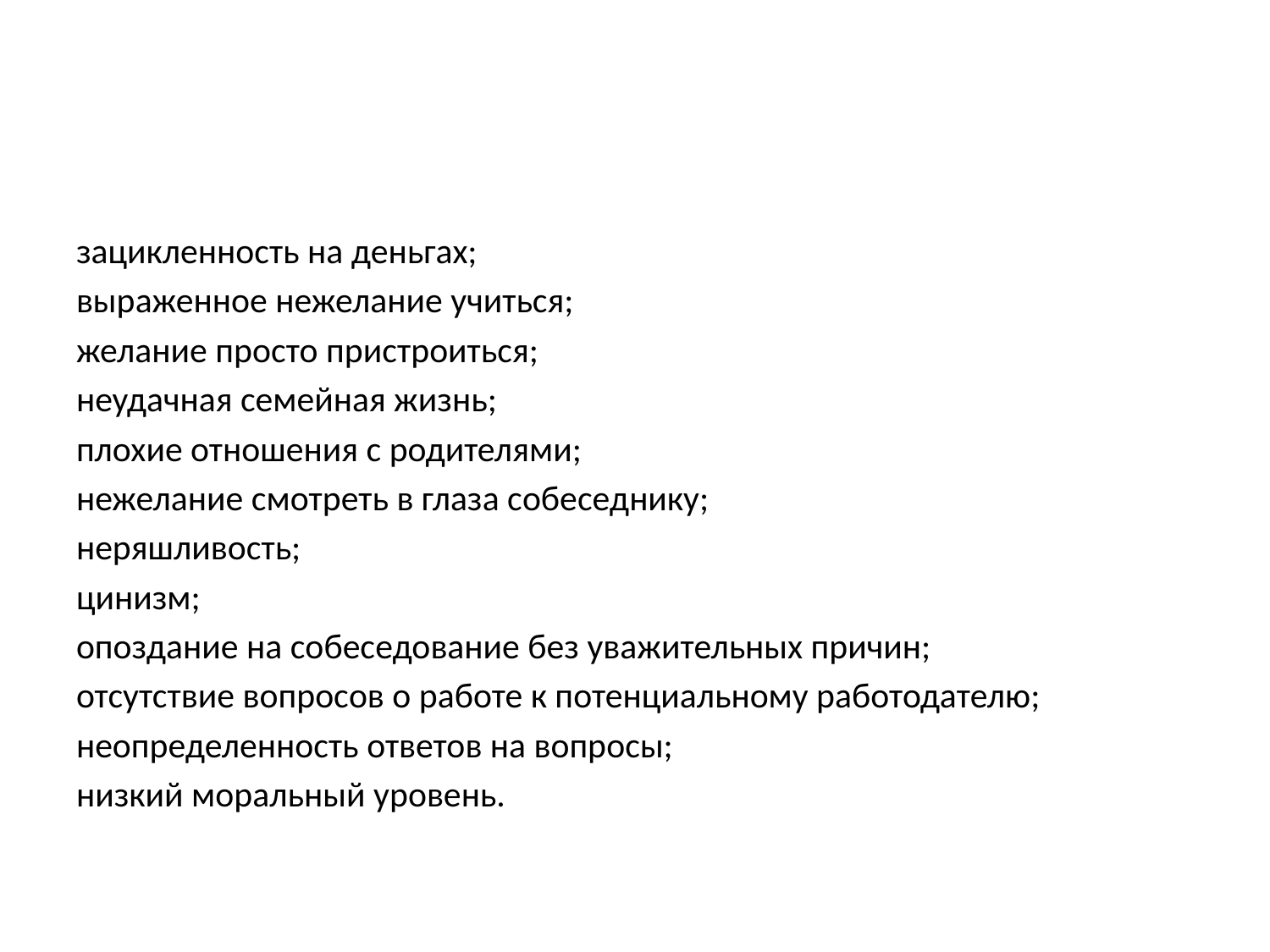

#
зацикленность на деньгах;
выраженное нежелание учиться;
желание просто пристроиться;
неудачная семейная жизнь;
плохие отношения с родителями;
нежелание смотреть в глаза собеседнику;
неряшливость;
цинизм;
опоздание на собеседование без уважительных причин;
отсутствие вопросов о работе к потенциальному работодателю;
неопределенность ответов на вопросы;
низкий моральный уровень.